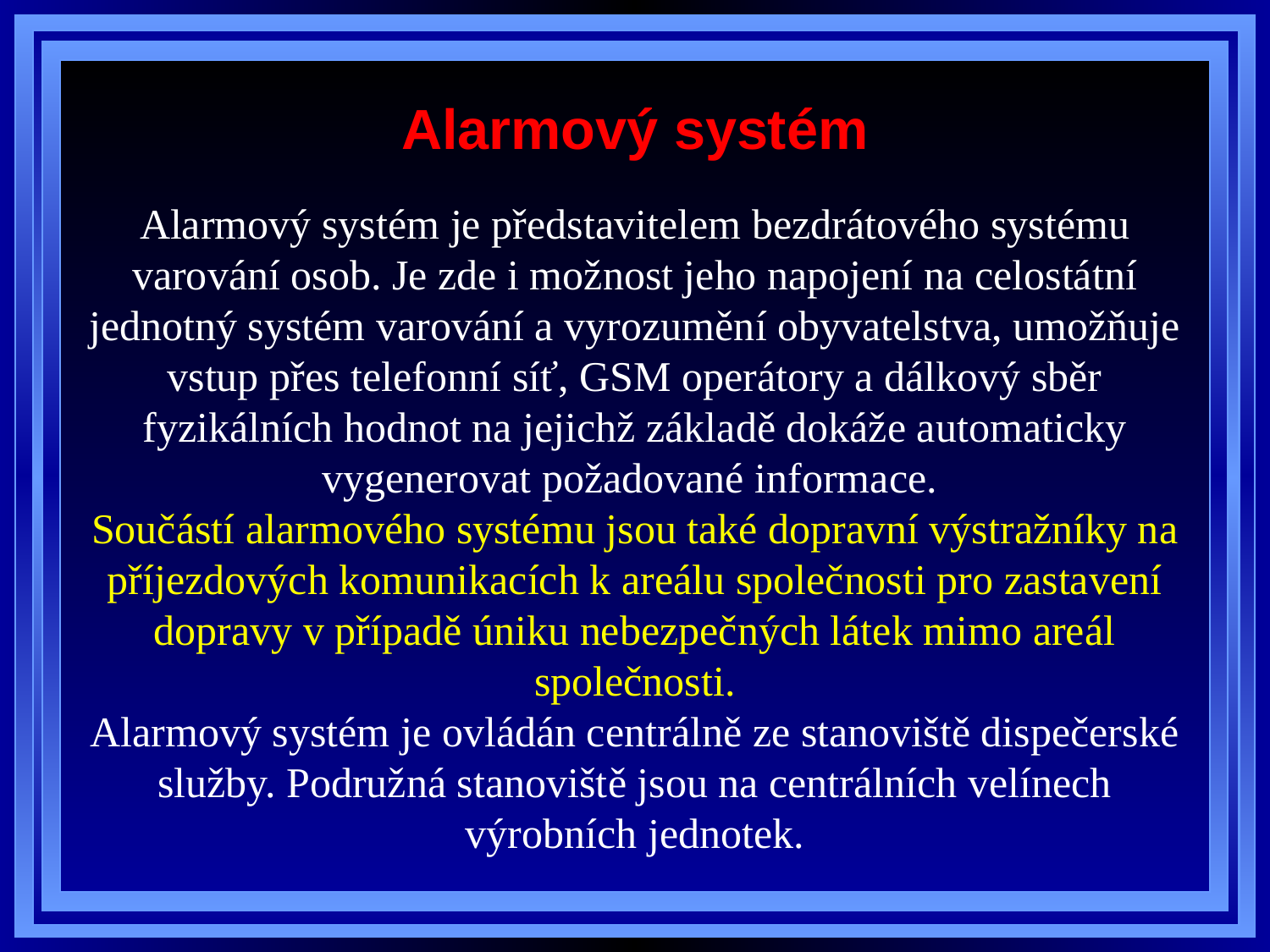

# Alarmový systém
Alarmový systém je představitelem bezdrátového systému varování osob. Je zde i možnost jeho napojení na celostátní jednotný systém varování a vyrozumění obyvatelstva, umožňuje vstup přes telefonní síť, GSM operátory a dálkový sběr fyzikálních hodnot na jejichž základě dokáže automaticky vygenerovat požadované informace.
Součástí alarmového systému jsou také dopravní výstražníky na příjezdových komunikacích k areálu společnosti pro zastavení dopravy v případě úniku nebezpečných látek mimo areál společnosti.
Alarmový systém je ovládán centrálně ze stanoviště dispečerské služby. Podružná stanoviště jsou na centrálních velínech výrobních jednotek.